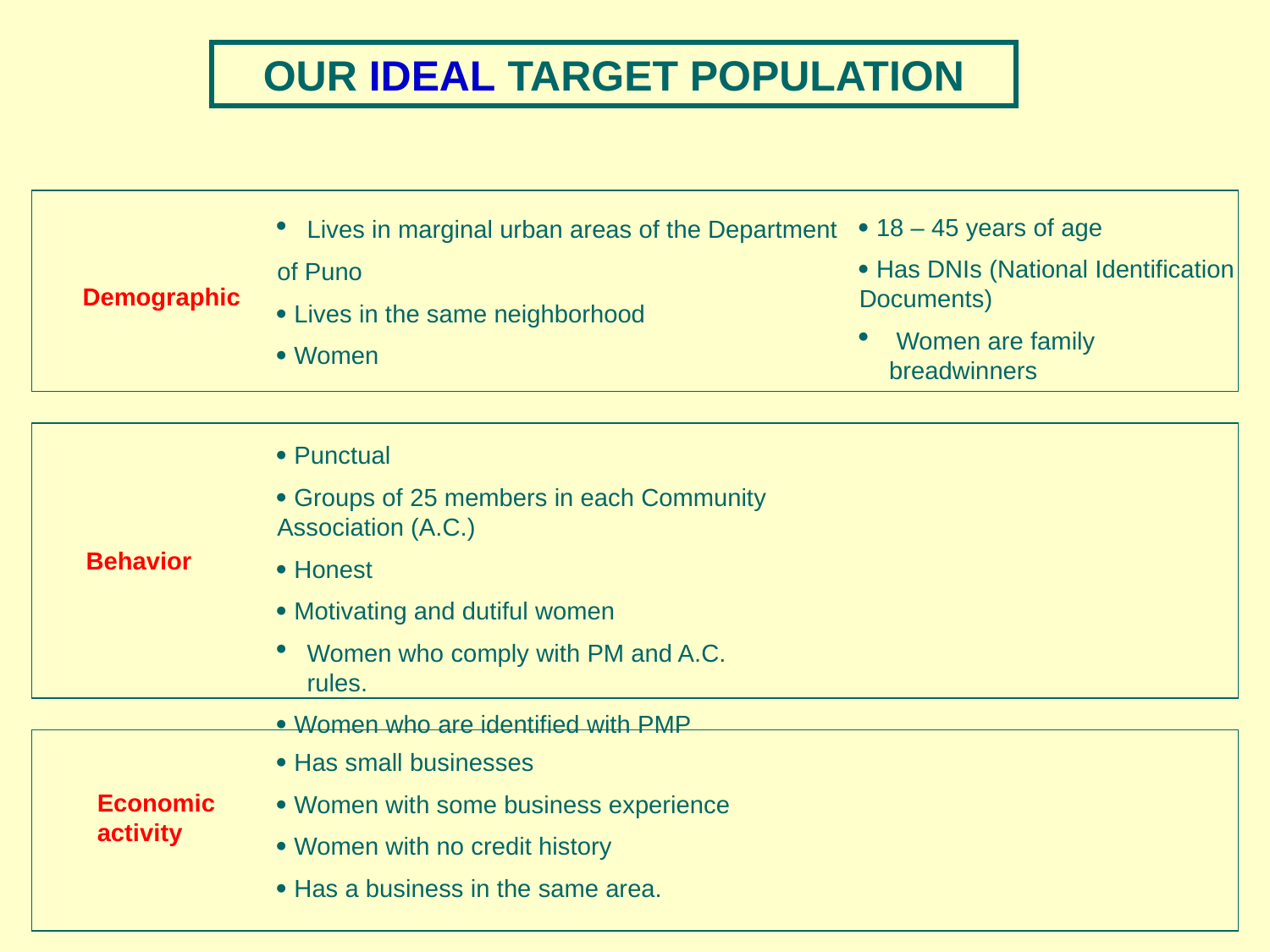

OUR IDEAL TARGET POPULATION

• 18 – 45 years of age
• Has DNIs (National Identification Documents)
 Women are family breadwinners

Lives in marginal urban areas of the Department
of Puno
• Lives in the same neighborhood
• Women
    Demographic

• Punctual
• Groups of 25 members in each Community Association (A.C.)
• Honest
• Motivating and dutiful women
Women who comply with PM and A.C. rules.
• Women who are identified with PMP
      Behavior

• Has small businesses
• Women with some business experience
• Women with no credit history
• Has a business in the same area.
Economic activity